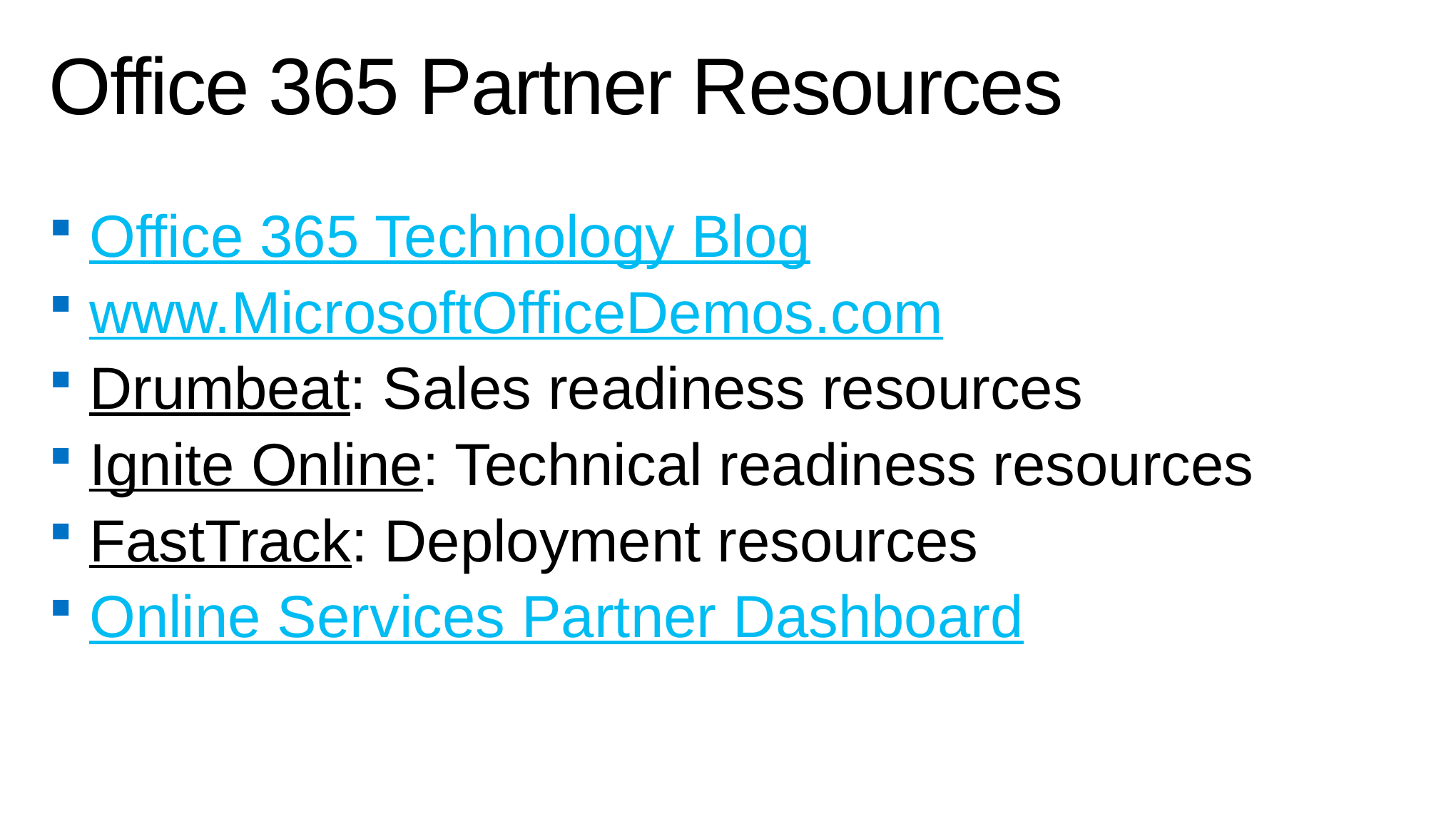

# Office 365 Partner Resources
Office 365 Technology Blog
www.MicrosoftOfficeDemos.com
Drumbeat: Sales readiness resources
Ignite Online: Technical readiness resources
FastTrack: Deployment resources
Online Services Partner Dashboard